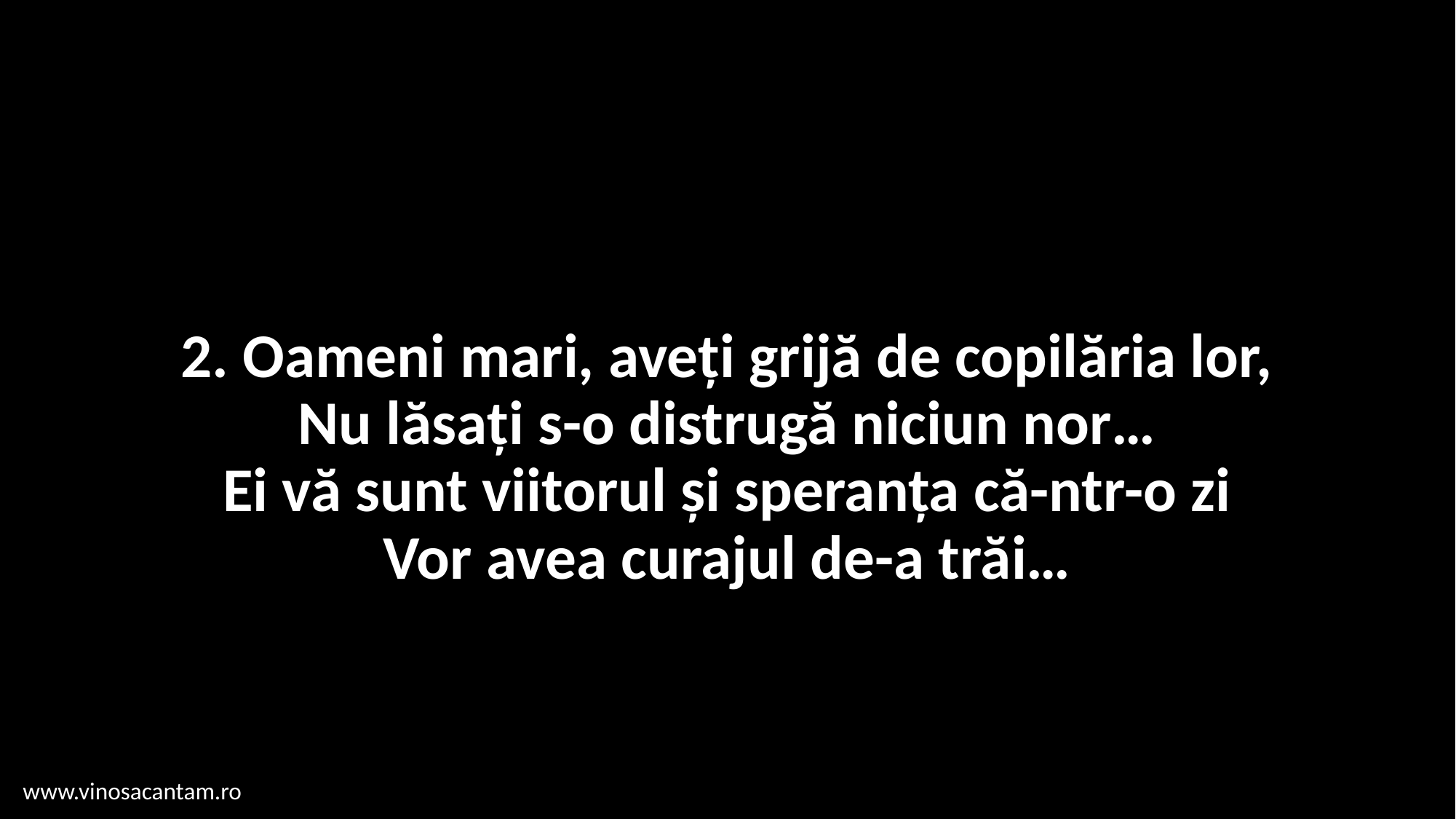

# 2. Oameni mari, aveți grijă de copilăria lor, Nu lăsați s-o distrugă niciun nor… Ei vă sunt viitorul și speranța că-ntr-o zi Vor avea curajul de-a trăi…
www.vinosacantam.ro